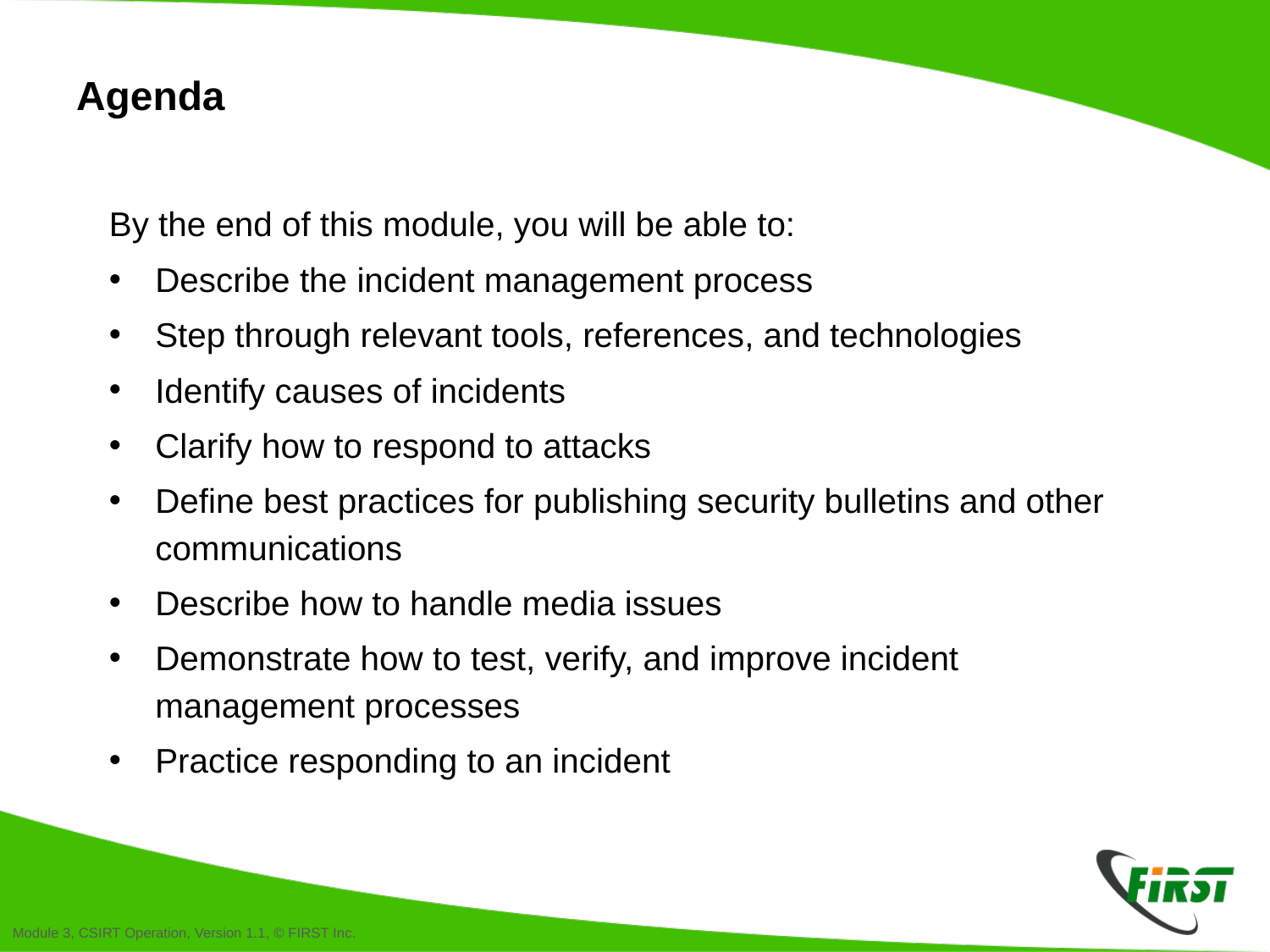

# Agenda
By the end of this module, you will be able to:
Describe the incident management process
Step through relevant tools, references, and technologies
Identify causes of incidents
Clarify how to respond to attacks
Define best practices for publishing security bulletins and other communications
Describe how to handle media issues
Demonstrate how to test, verify, and improve incident
management processes
Practice responding to an incident